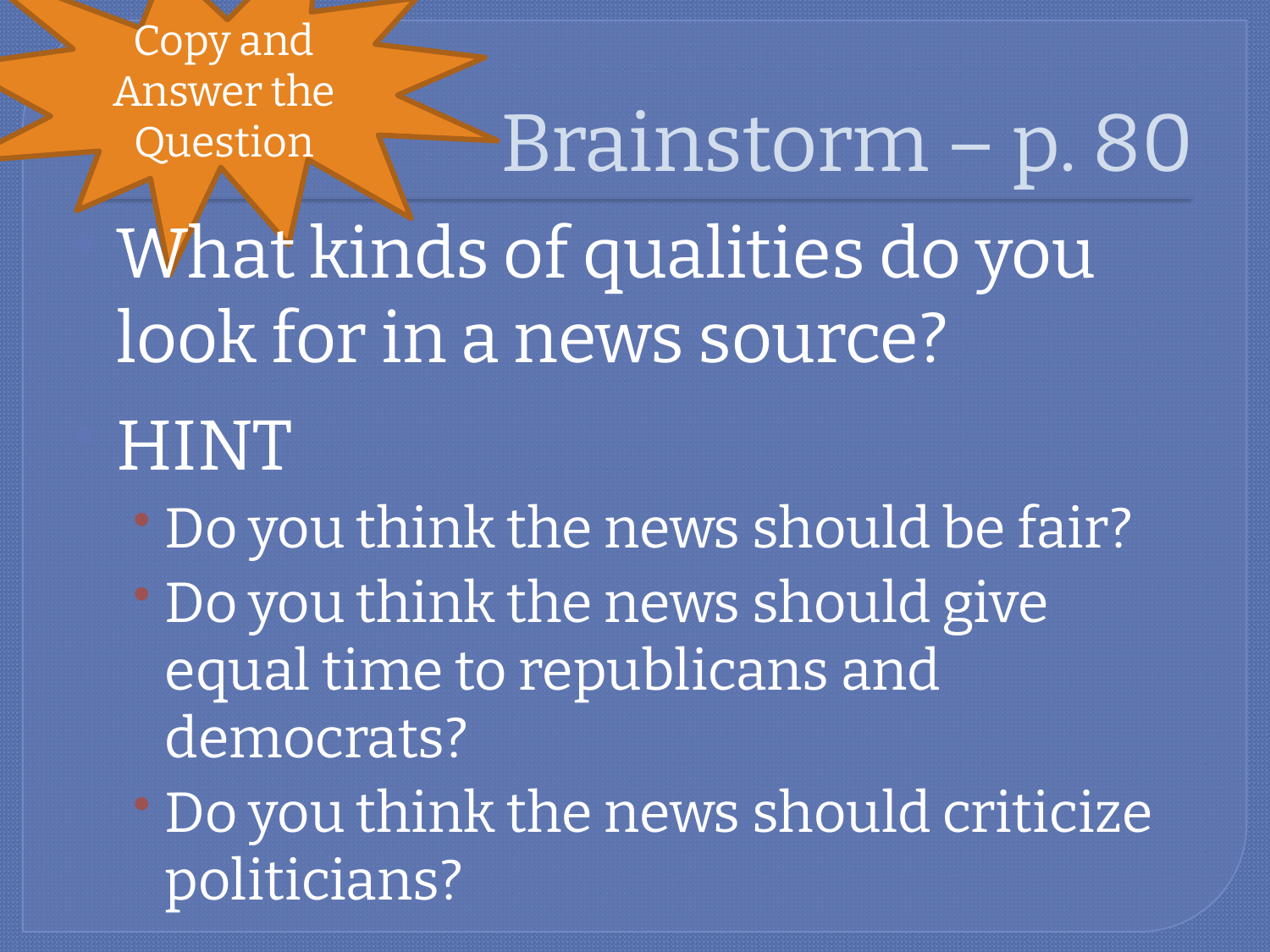

Copy and Answer the Question
# Brainstorm – p. 80
What kinds of qualities do you look for in a news source?

HINT
Do you think the news should be fair?
Do you think the news should give equal time to republicans and democrats?
Do you think the news should criticize politicians?